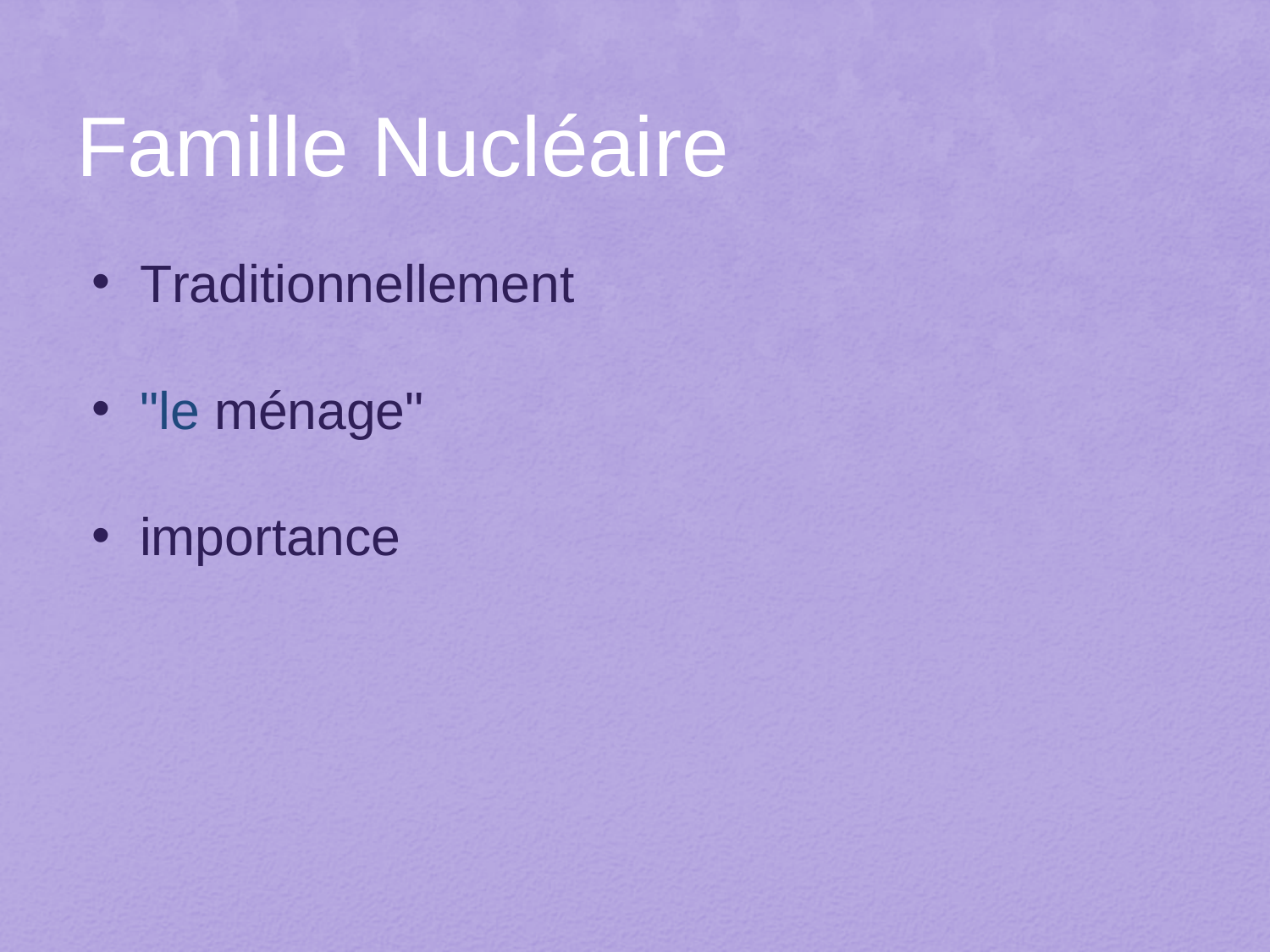

# Famille Nucléaire
Traditionnellement

"le ménage"

importance